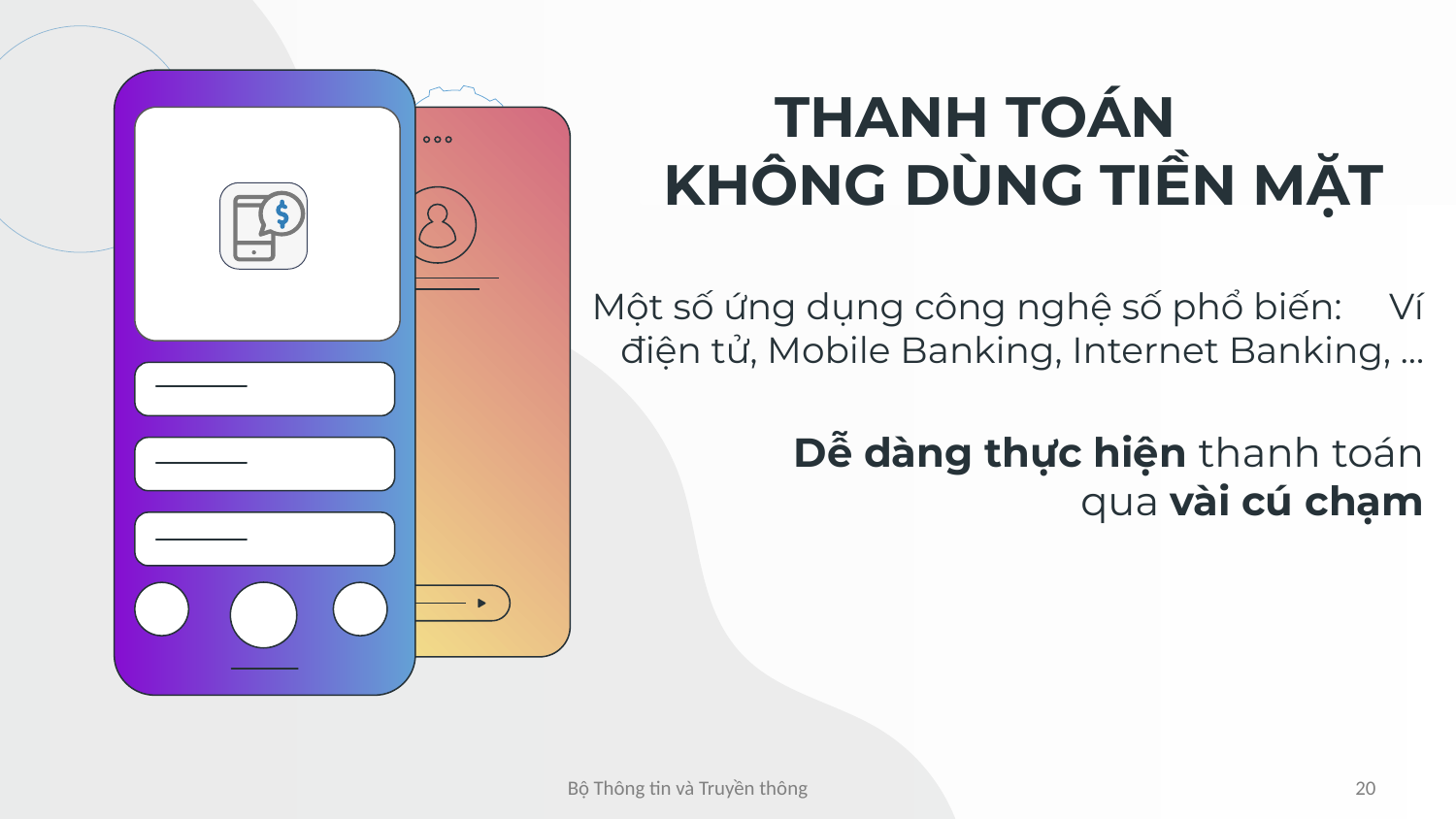

# THANH TOÁN       KHÔNG DÙNG TIỀN MẶT

Một số ứng dụng công nghệ số phổ biến:     Ví điện tử, Mobile Banking, Internet Banking, …
Dễ dàng thực hiện thanh toán qua vài cú chạm
20
Bộ Thông tin và Truyền thông